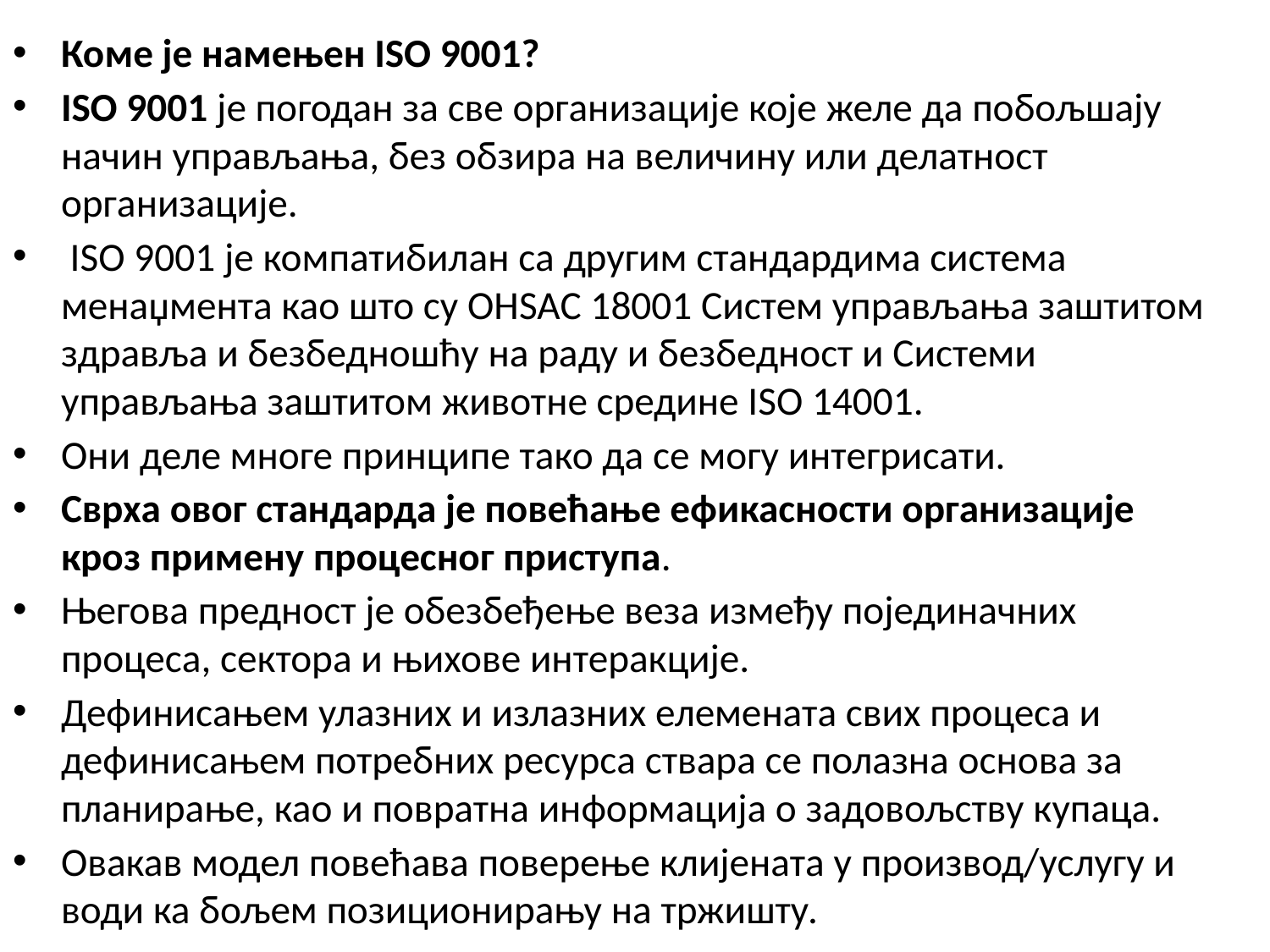

Коме је намењен ISO 9001?
ISO 9001 је погодан за све организације које желе да побољшају начин управљања, без обзира на величину или делатност организације.
 ISO 9001 је компатибилан са другим стандардима система менаџмента као што су OHSAС 18001 Систем управљања заштитом здравља и безбедношћу на раду и безбедност и Системи управљања заштитом животне средине ISO 14001.
Они деле многе принципе тако да се могу интегрисати.
Сврха овог стандарда је повећање ефикасности организације кроз примену процесног приступа.
Његова предност је обезбеђење веза између појединачних процеса, сектора и њихове интеракције.
Дефинисањем улазних и излазних елемената свих процеса и дефинисањем потребних ресурса ствара се полазна основа за планирање, као и повратна информација о задовољству купаца.
Овакав модел повећава поверење клијената у производ/услугу и води ка бољем позиционирању на тржишту.